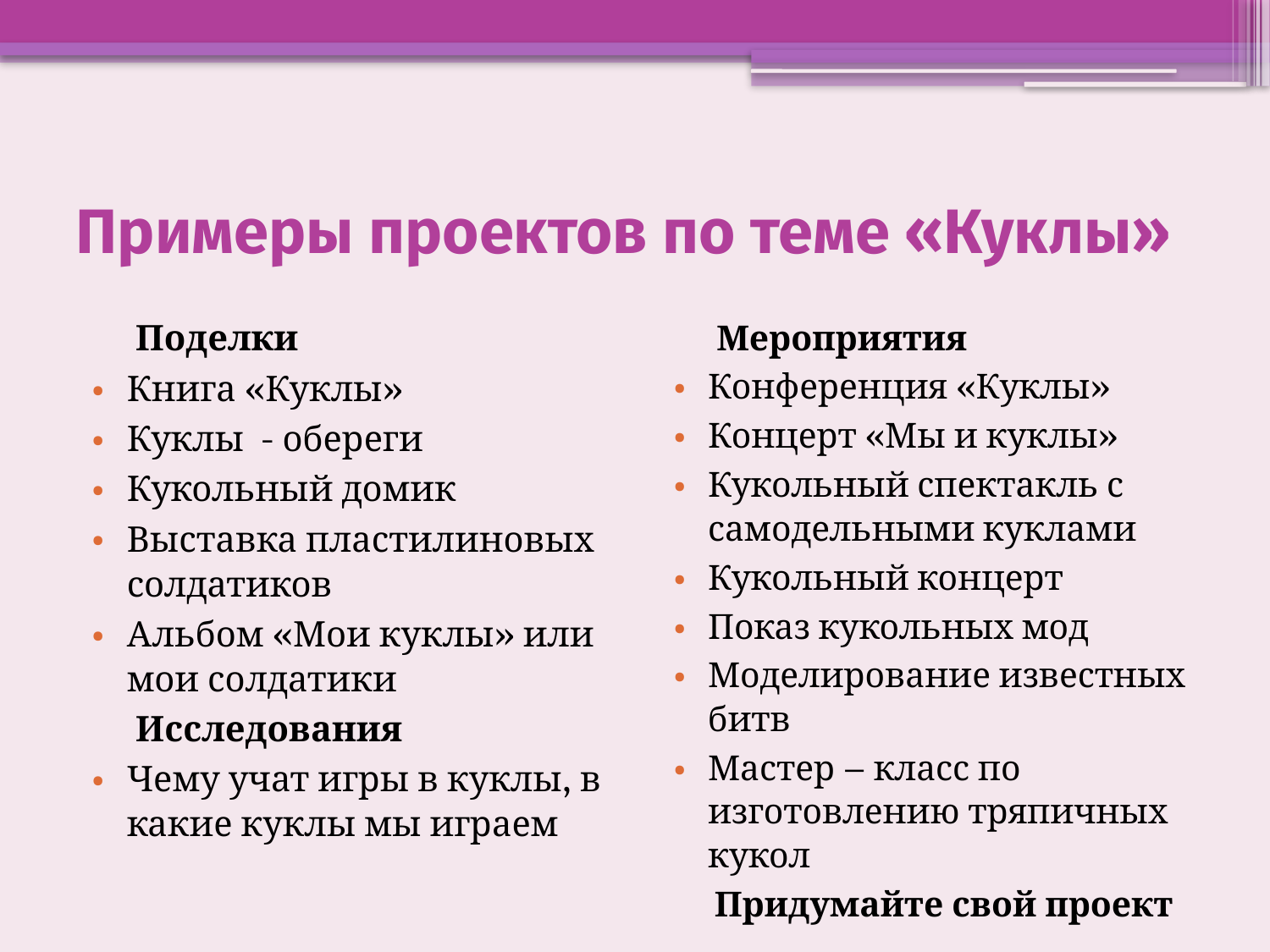

# Примеры проектов по теме «Куклы»
     Поделки
Книга «Куклы»
Куклы  - обереги
Кукольный домик
Выставка пластилиновых солдатиков
Альбом «Мои куклы» или мои солдатики
     Исследования
Чему учат игры в куклы, в какие куклы мы играем

     Мероприятия
Конференция «Куклы»
Концерт «Мы и куклы»
Кукольный спектакль с самодельными куклами
Кукольный концерт
Показ кукольных мод
Моделирование известных битв
Мастер – класс по изготовлению тряпичных кукол
     Придумайте свой проект